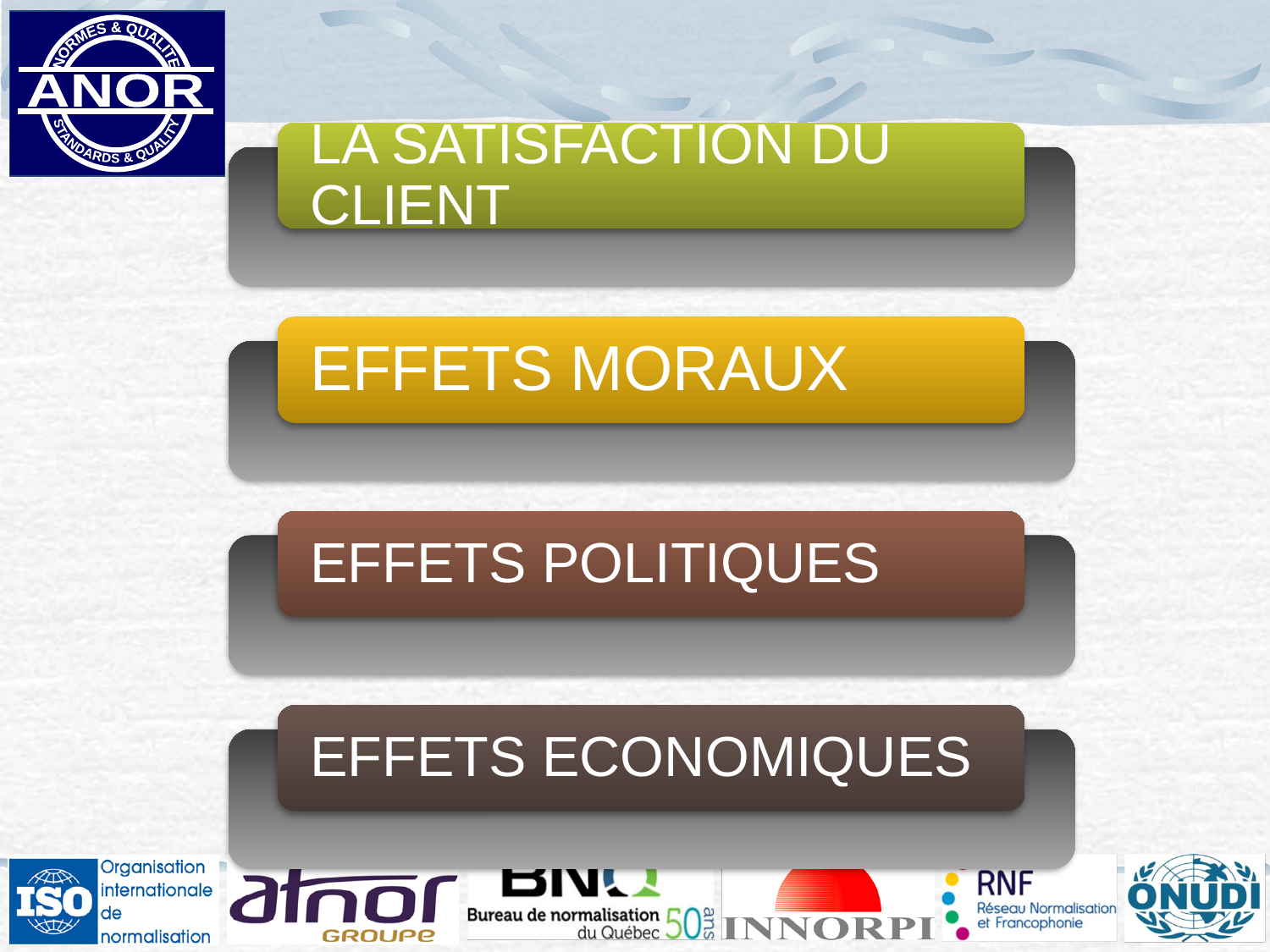

LA SATISFACTION DU CLIENT

EFFETS MORAUX

EFFETS POLITIQUES

EFFETS ECONOMIQUES